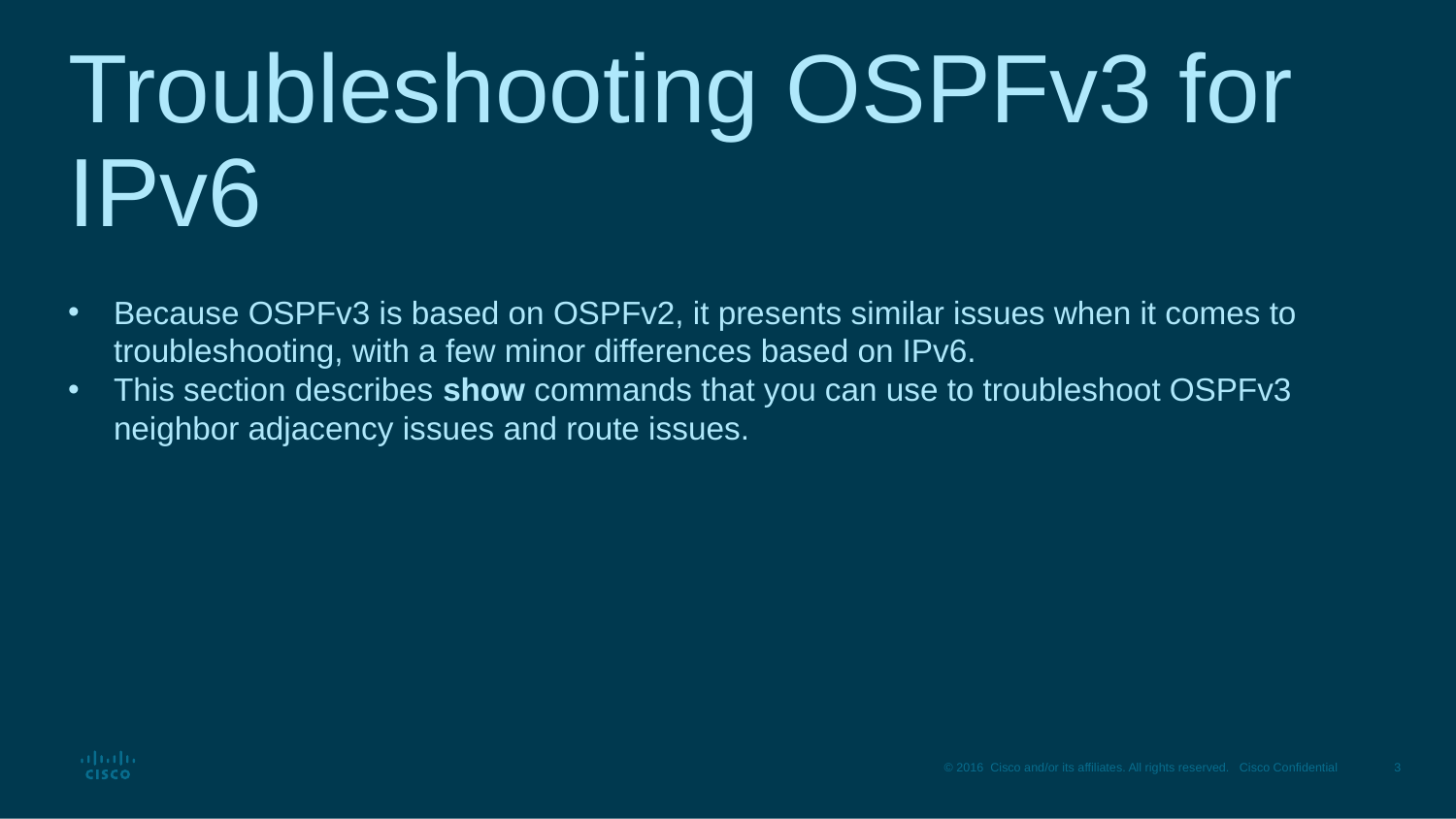

# Troubleshooting OSPFv3 for IPv6
Because OSPFv3 is based on OSPFv2, it presents similar issues when it comes to troubleshooting, with a few minor differences based on IPv6.
This section describes show commands that you can use to troubleshoot OSPFv3 neighbor adjacency issues and route issues.